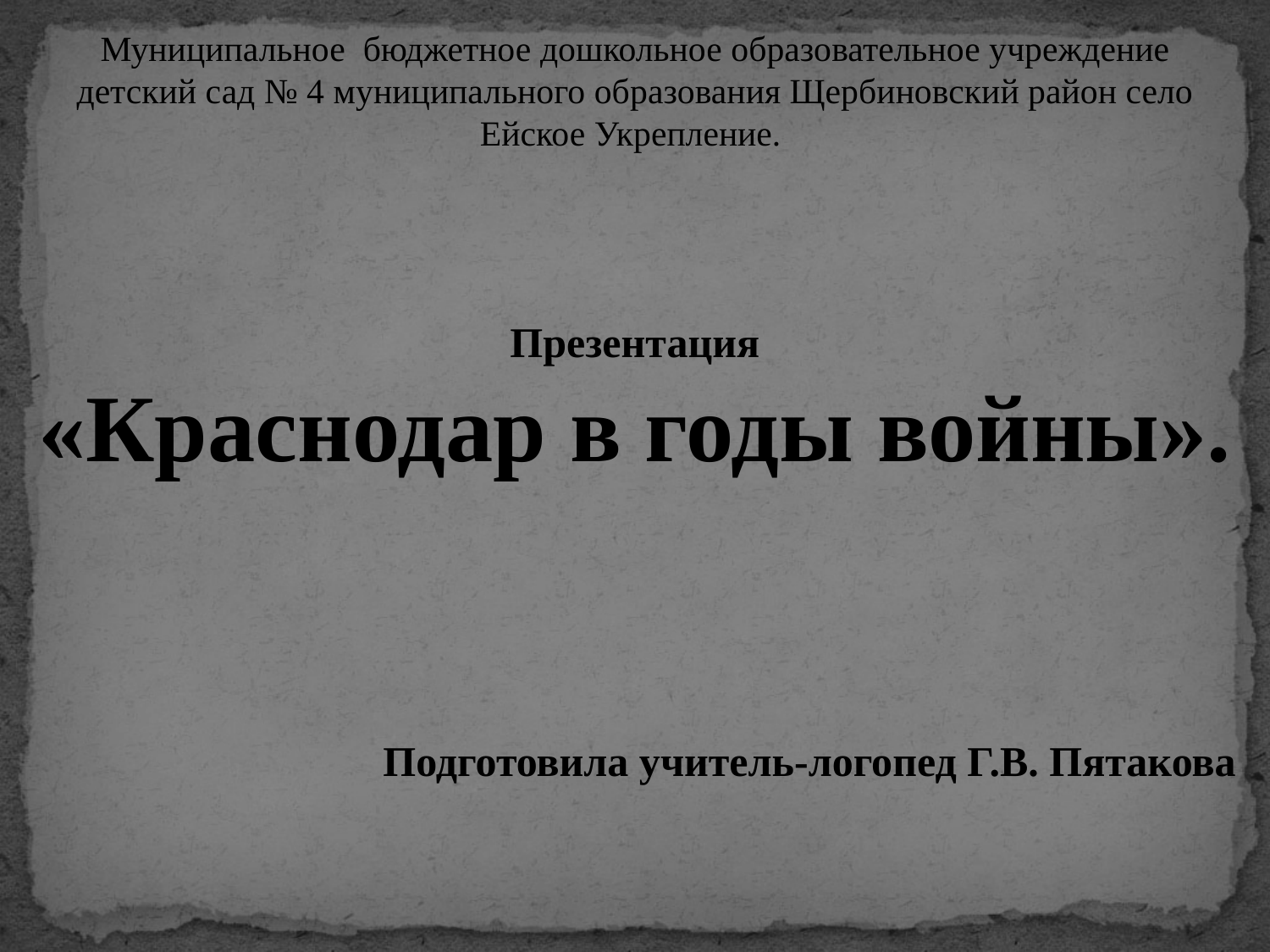

Муниципальное  бюджетное дошкольное образовательное учреждение детский сад № 4 муниципального образования Щербиновский район село Ейское Укрепление.

Презентация
«Краснодар в годы войны».

                                 Подготовила учитель-логопед Г.В. Пятакова